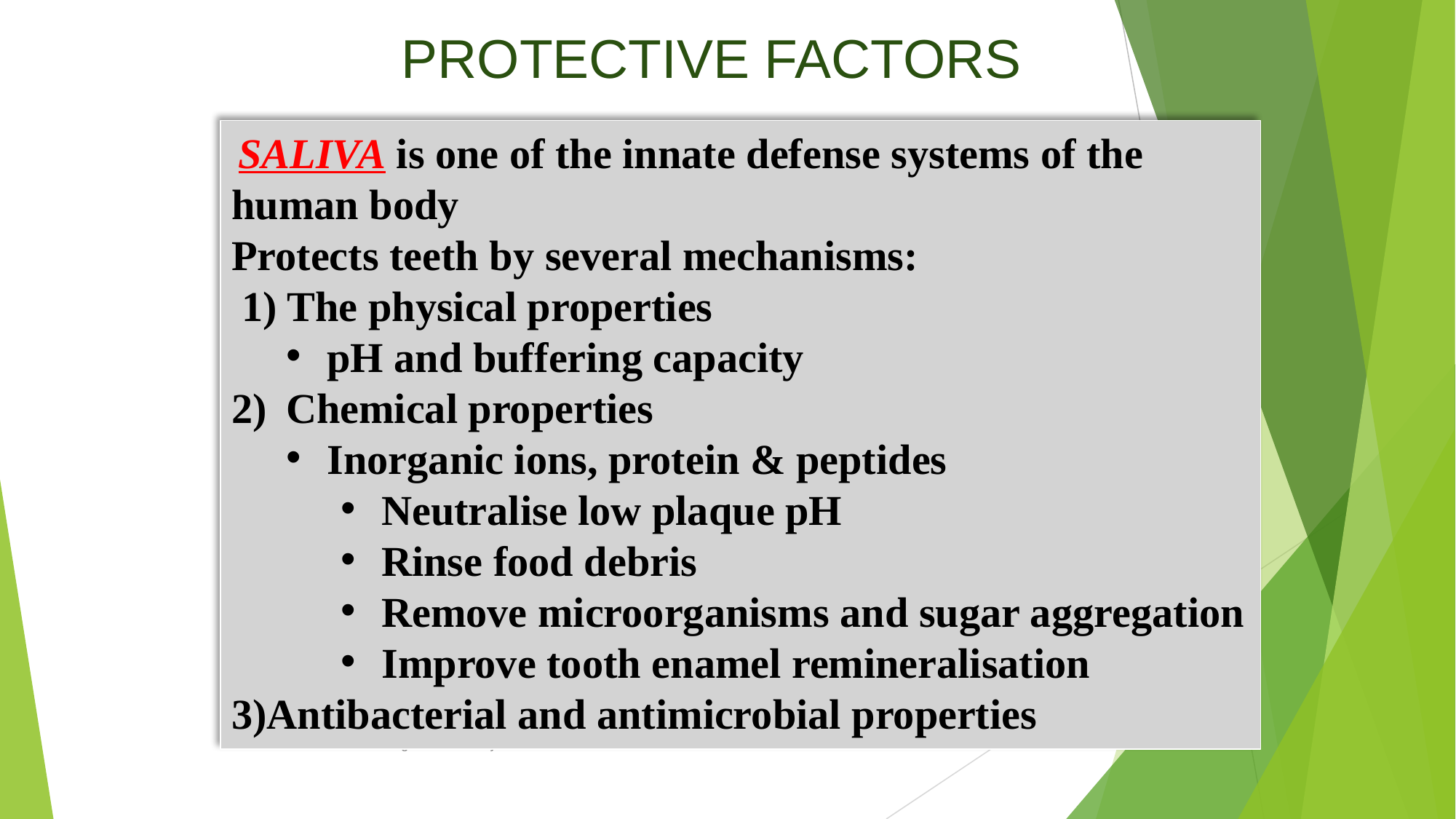

# PROTECTIVE FACTORS
 SALIVA is one of the innate defense systems of the human body
Protects teeth by several mechanisms:
 1) The physical properties
pH and buffering capacity
Chemical properties
Inorganic ions, protein & peptides
Neutralise low plaque pH
Rinse food debris
Remove microorganisms and sugar aggregation
Improve tooth enamel remineralisation
3)Antibacterial and antimicrobial properties
ToT CPG Management of Early Childhood Caries